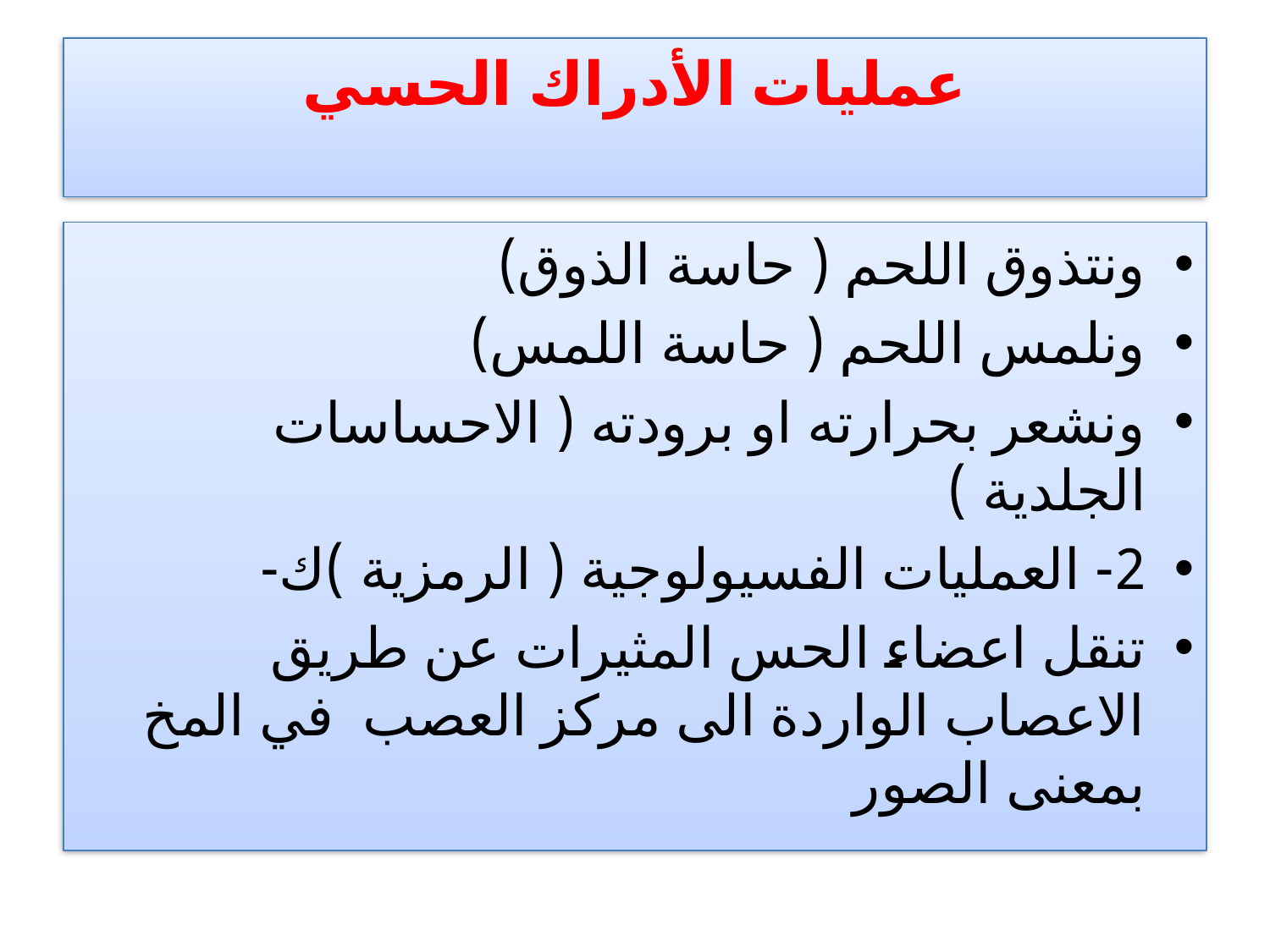

# عمليات الأدراك الحسي
ونتذوق اللحم ( حاسة الذوق)
ونلمس اللحم ( حاسة اللمس)
ونشعر بحرارته او برودته ( الاحساسات الجلدية )
2- العمليات الفسيولوجية ( الرمزية )ك-
تنقل اعضاء الحس المثيرات عن طريق الاعصاب الواردة الى مركز العصب  في المخ بمعنى الصور